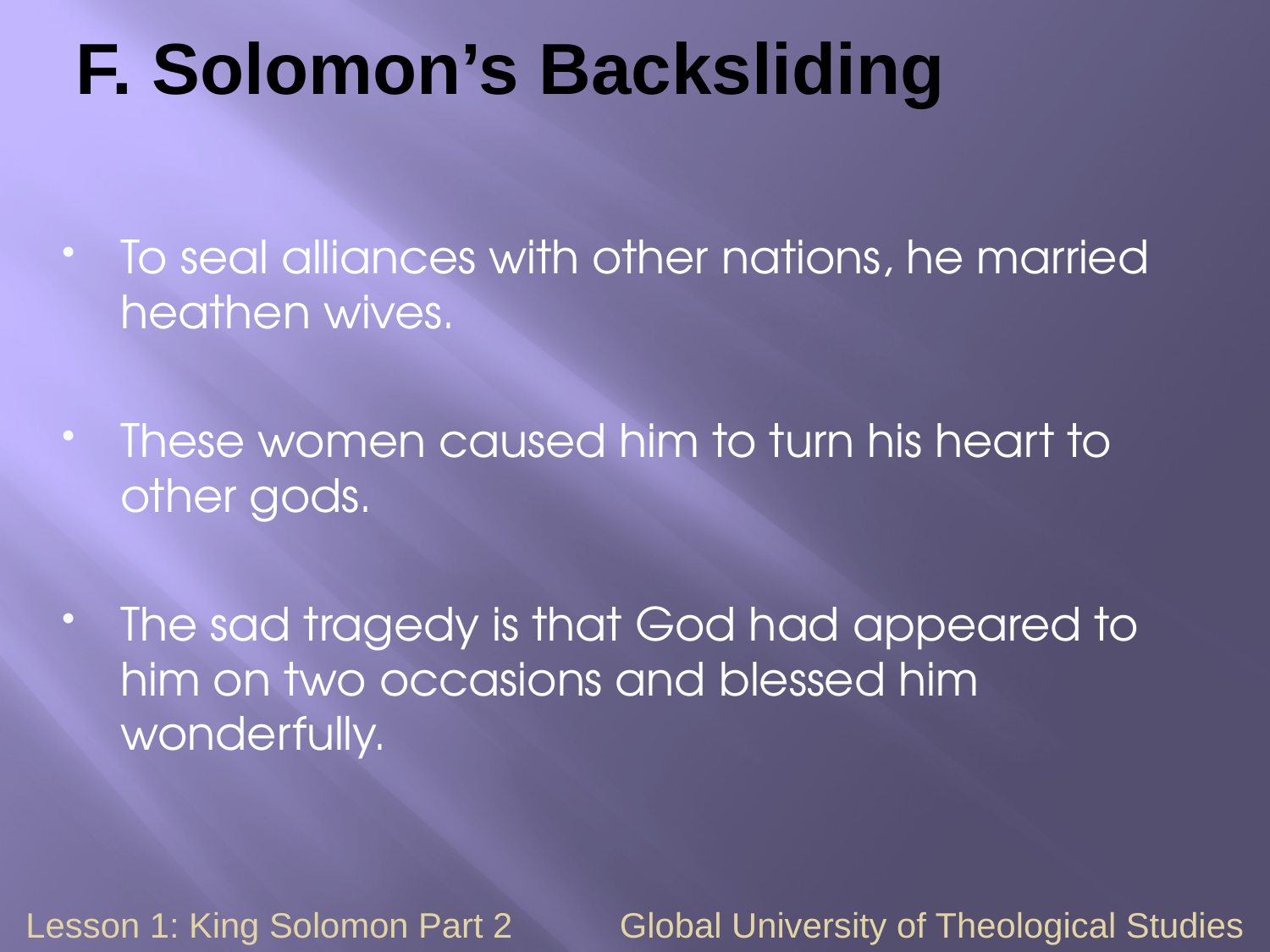

# F. Solomon’s Backsliding
To seal alliances with other nations, he married heathen wives.

These women caused him to turn his heart to other gods.

The sad tragedy is that God had appeared to him on two occasions and blessed him wonderfully.
Lesson 1: King Solomon Part 2           Global University of Theological Studies